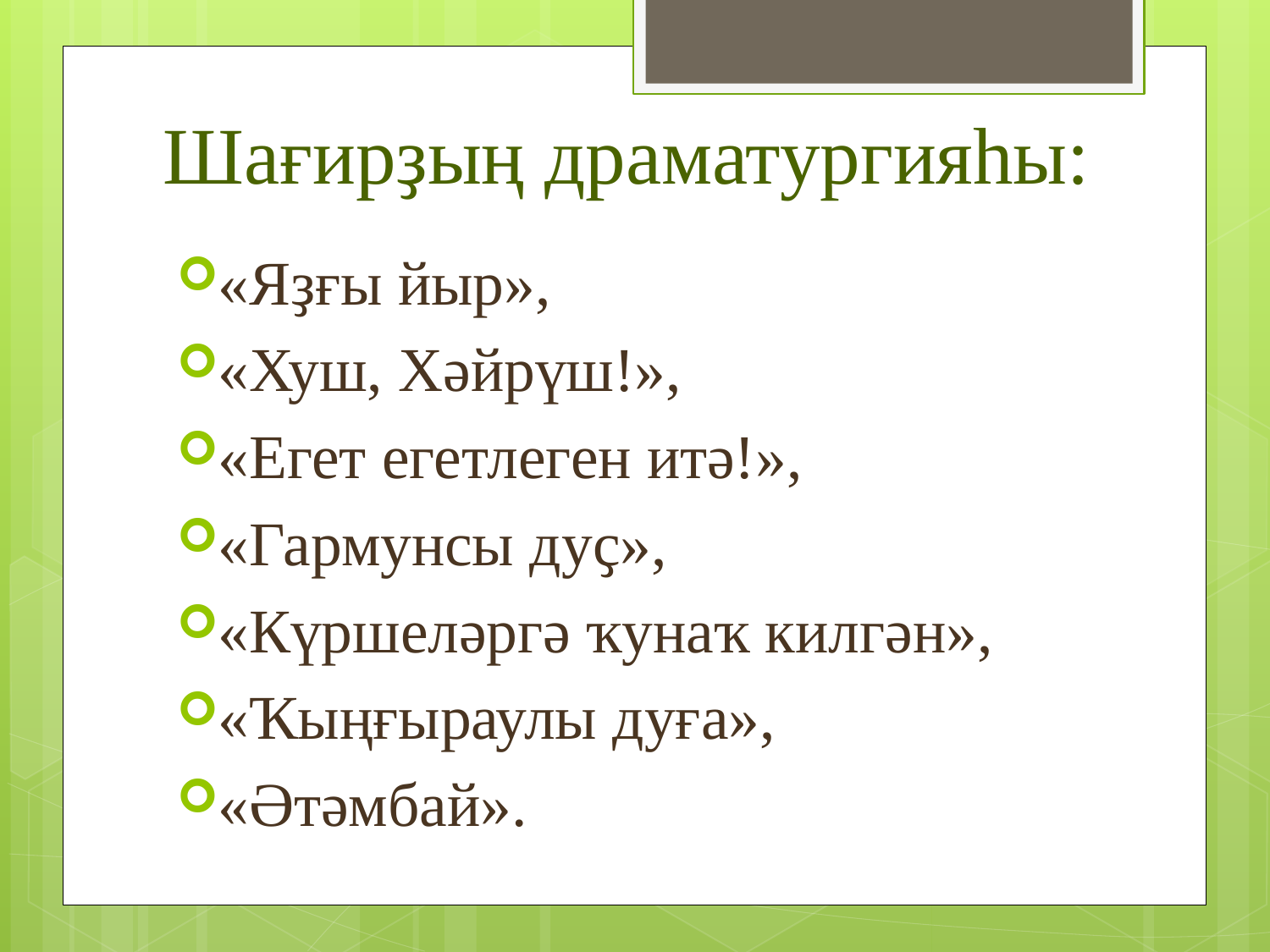

# Шағирҙың драматургияһы:
«Яҙғы йыр»,
«Хуш, Хәйрүш!»,
«Егет егетлеген итә!»,
«Гармунсы дуҫ»,
«Күршеләргә ҡунаҡ килгән»,
«Ҡыңғыраулы дуға»,
«Әтәмбай».